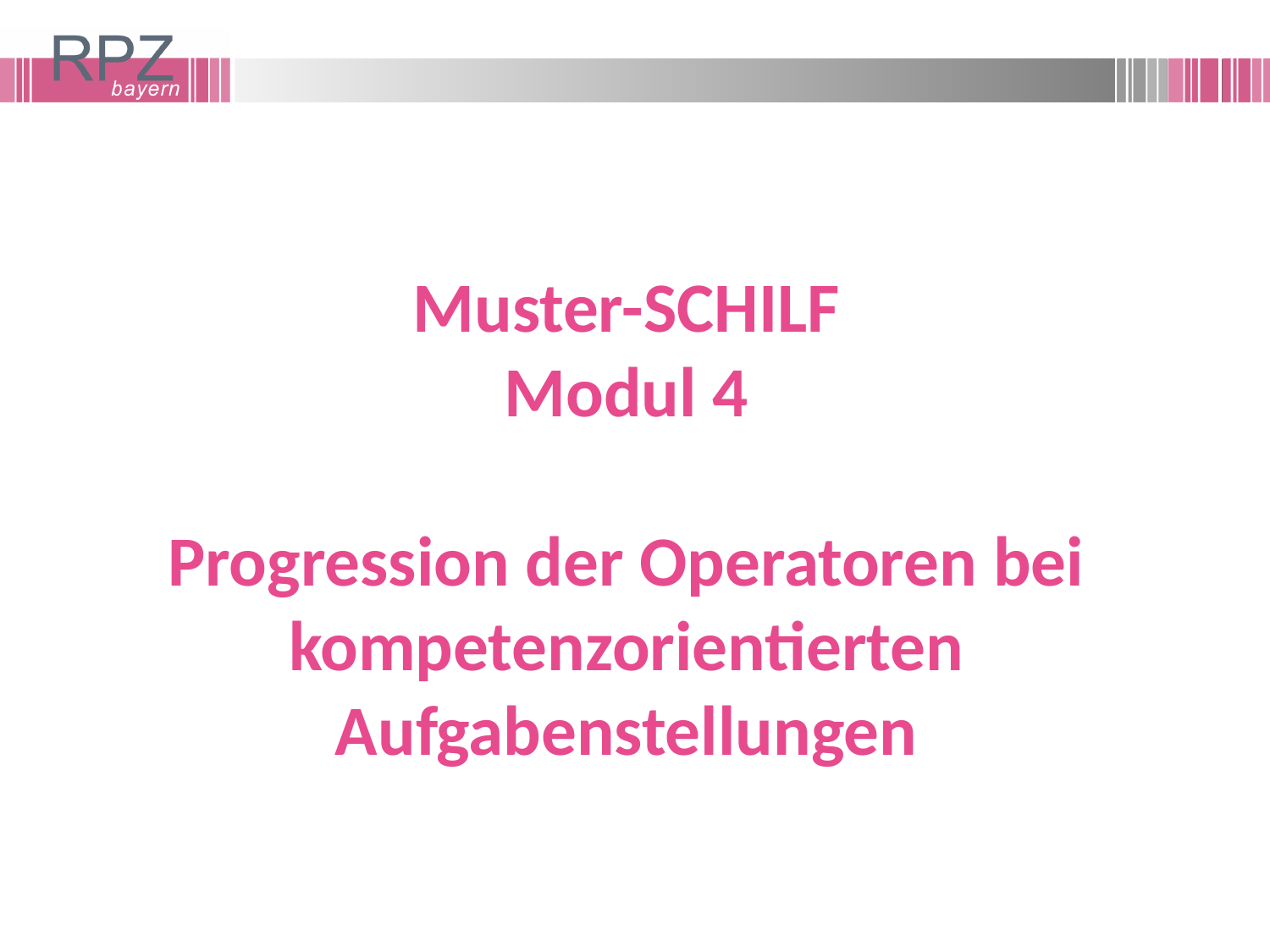

# Muster-SCHILF Modul 4 Progression der Operatoren bei kompetenzorientierten Aufgabenstellungen